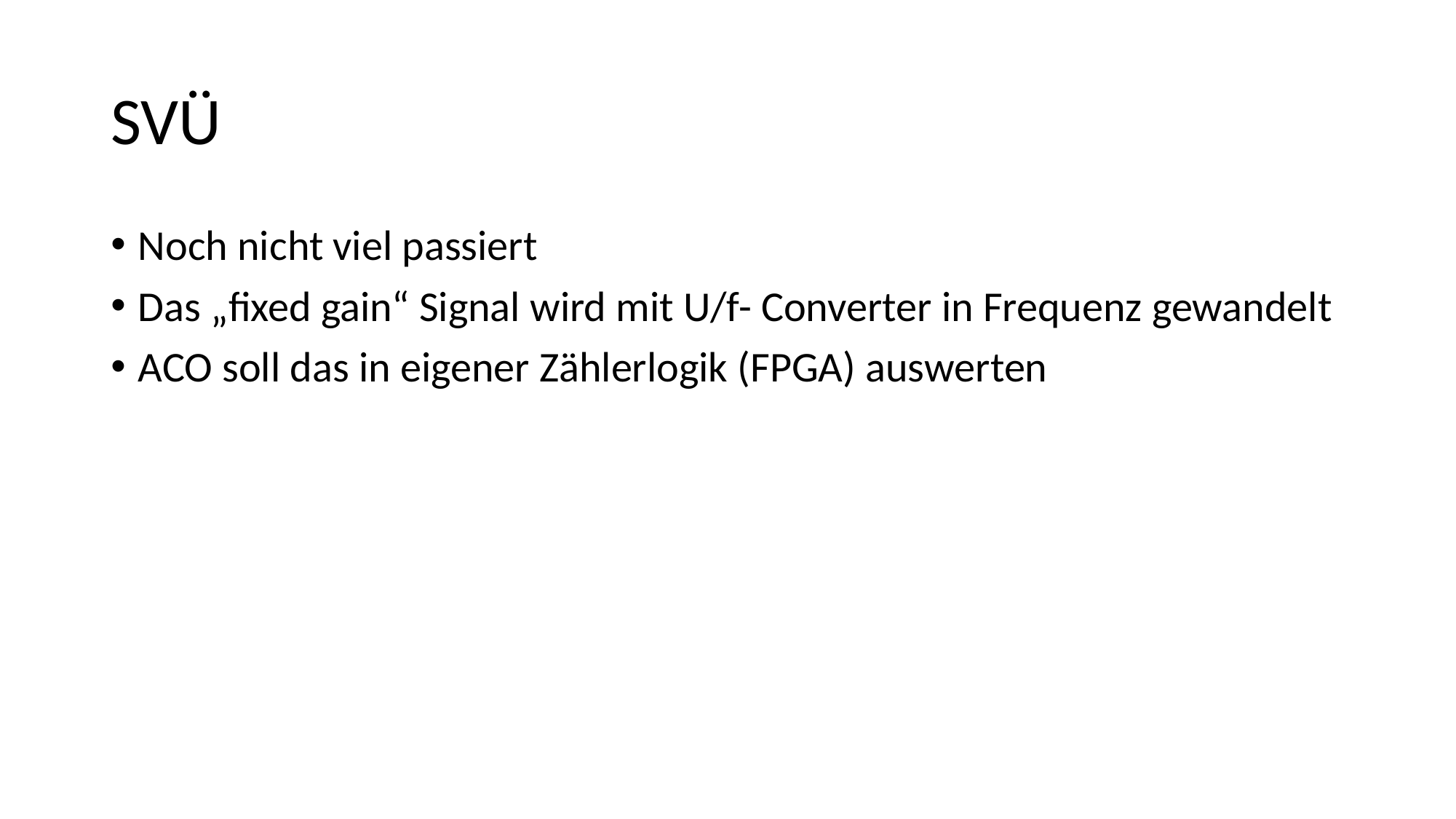

# SVÜ
Noch nicht viel passiert
Das „fixed gain“ Signal wird mit U/f- Converter in Frequenz gewandelt
ACO soll das in eigener Zählerlogik (FPGA) auswerten